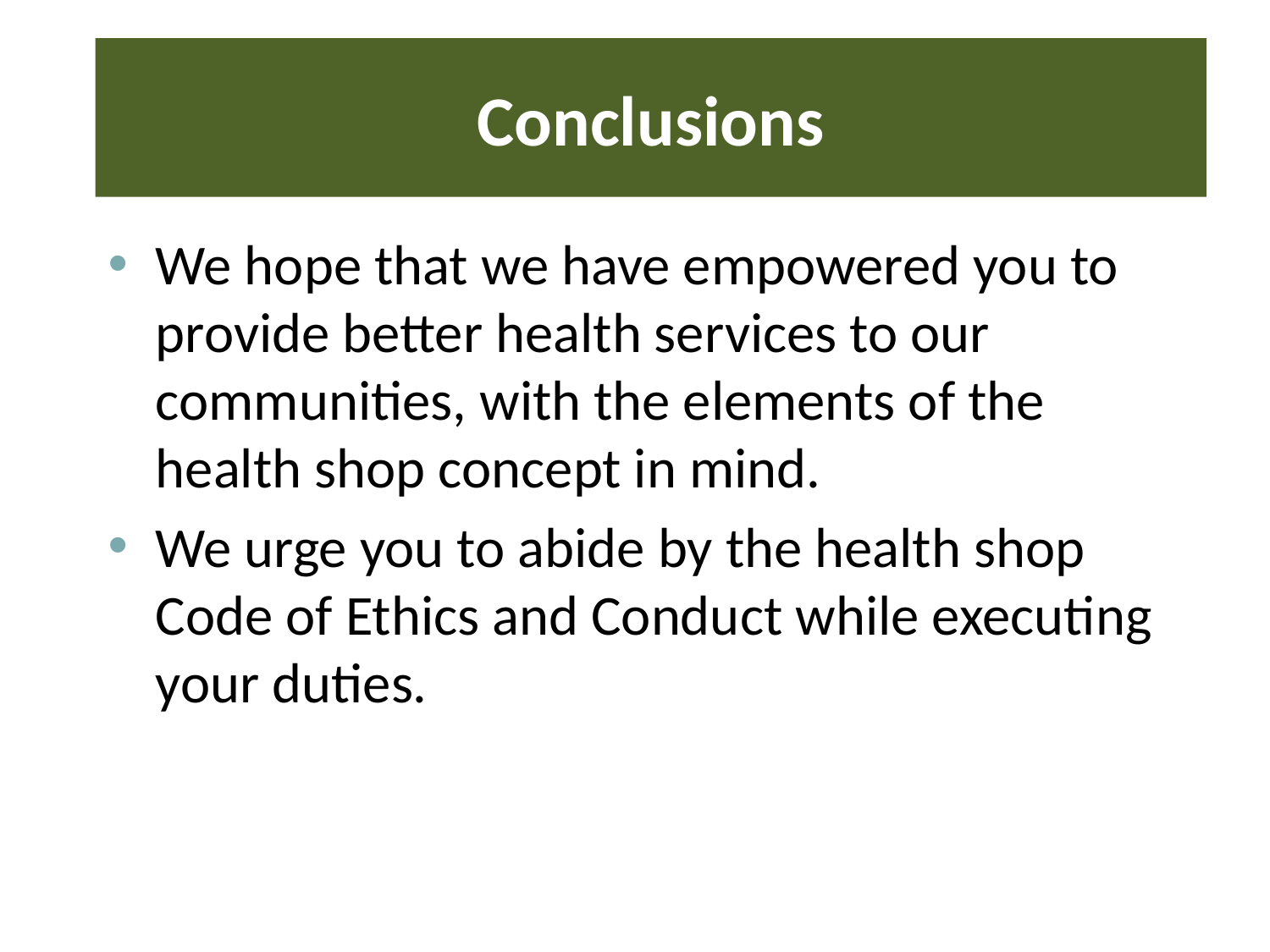

# Conclusions
We hope that we have empowered you to provide better health services to our communities, with the elements of the health shop concept in mind.
We urge you to abide by the health shop Code of Ethics and Conduct while executing your duties.